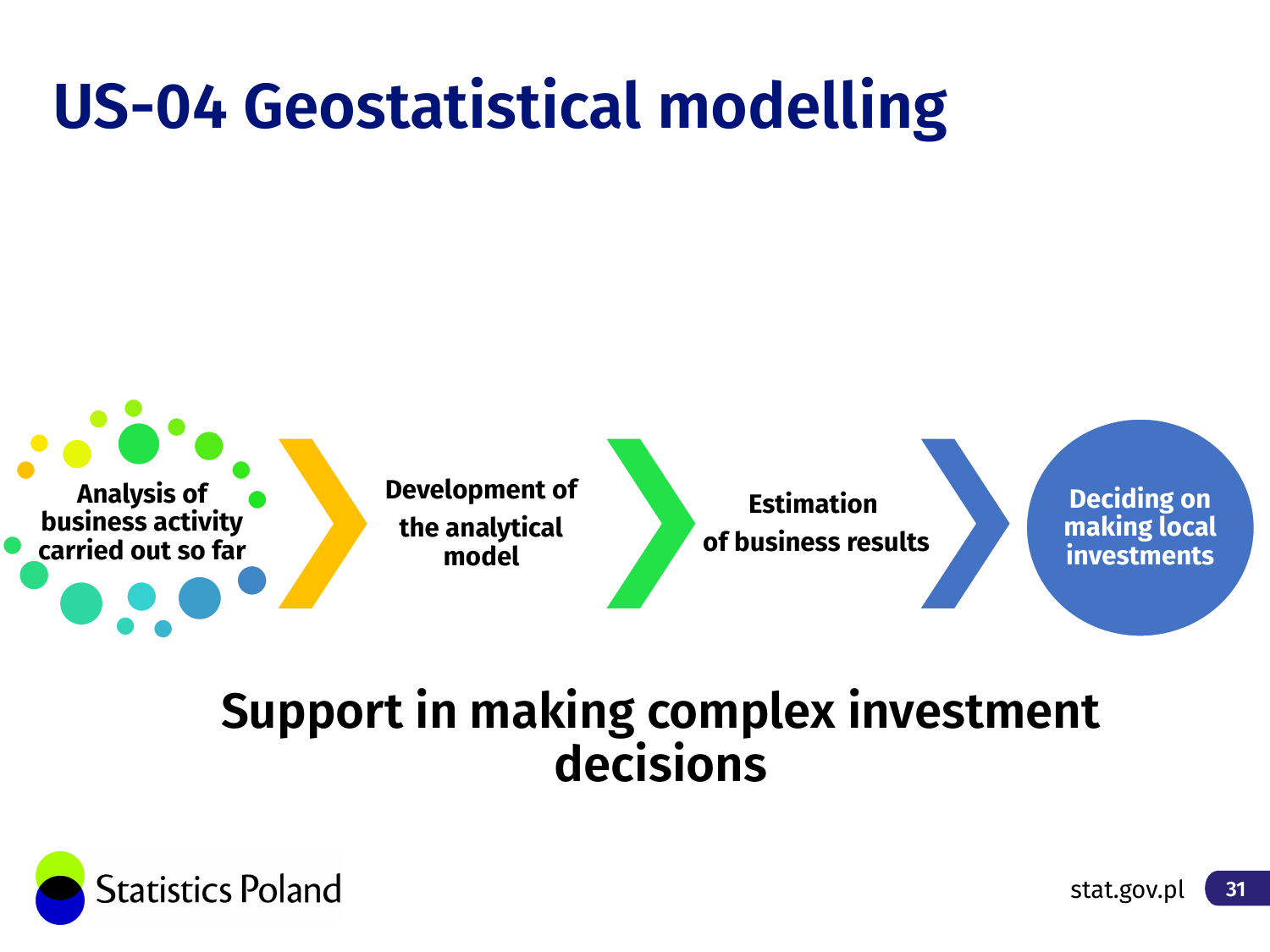

US-04 Geostatistical modelling
Analysis of business activity carried out so far
Development of
the analytical model
Estimation
of business results
Deciding on making local investments
# Support in making complex investment decisions